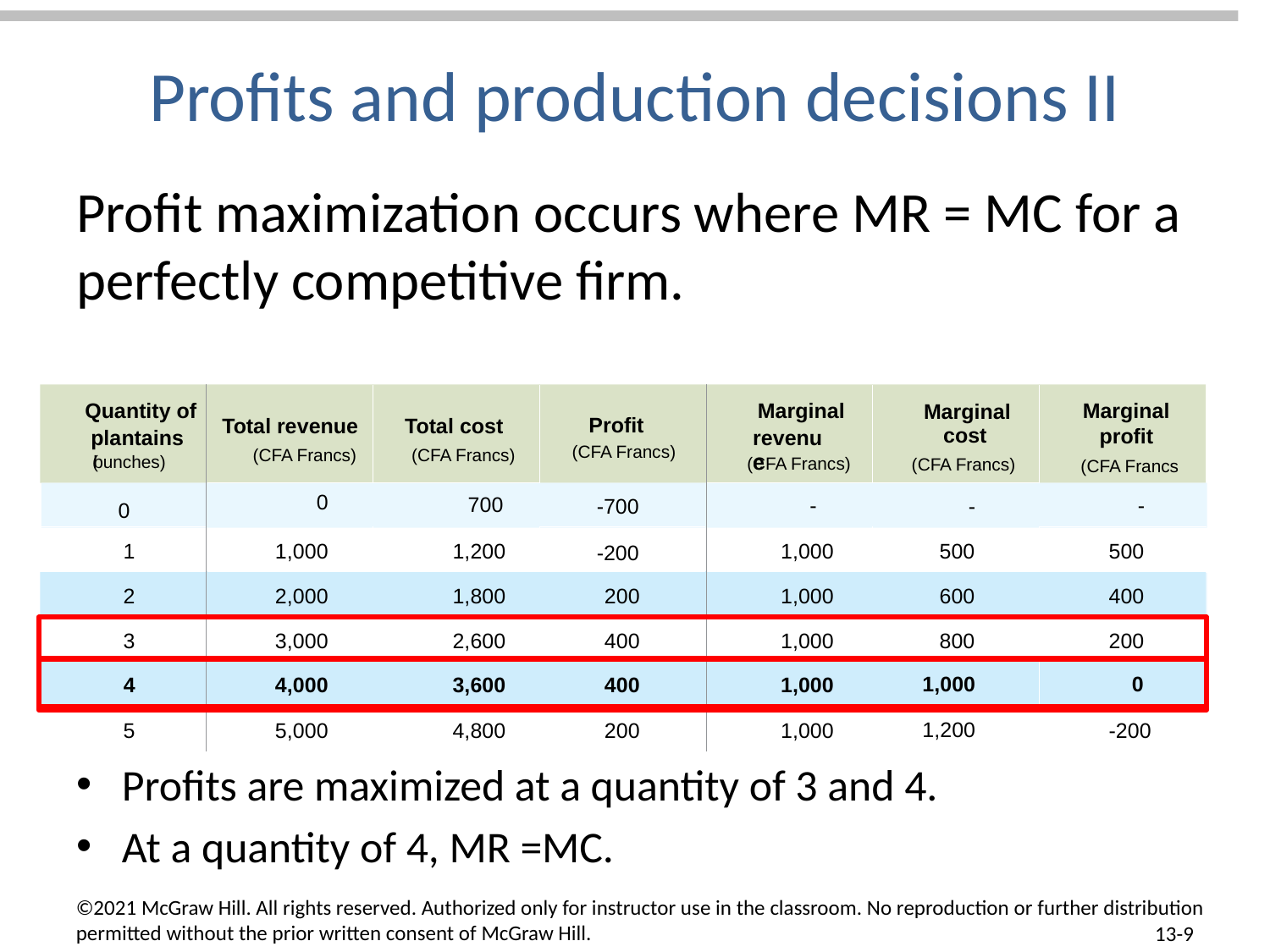

# Profits and production decisions II
Profit maximization occurs where MR = MC for a perfectly competitive firm.

Quantity of
Marginal
Marginal
profit
Marginal
Profit
Total revenue
Total cost
cost
plantains
revenue

(CFA Francs)
(CFA Francs)
(CFA Francs)
(
bunches)

(CFA Francs)
(CFA Francs)
(CFA Francs

0
700
-
-
-
-700
0

1
1,000
1,200
1,000
500
500
-200

2
2,000
1,800
200
1,000
400
600

3
3,000
2,600
400
1,000
200
800

1,000
0
4
4,000
3,600
400
1,000

1,200
5
5,000
4,800
200
1,000
-200
Profits are maximized at a quantity of 3 and 4.
At a quantity of 4, MR =MC.